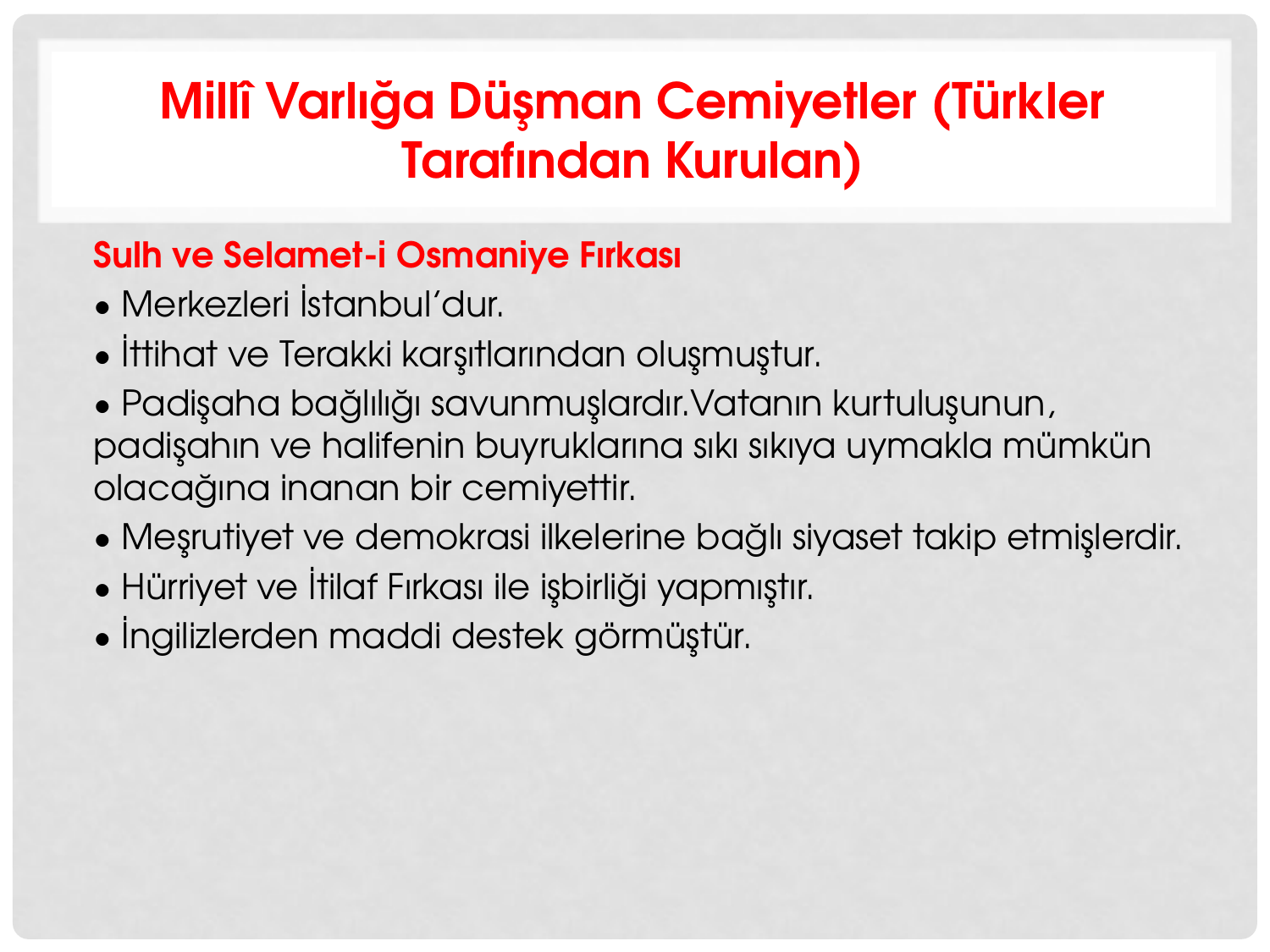

# Millî Varlığa Düşman Cemiyetler (Türkler Tarafından Kurulan)
Sulh ve Selamet-i Osmaniye Fırkası
• Merkezleri İstanbul’dur.
• İttihat ve Terakki karşıtlarından oluşmuştur.
• Padişaha bağlılığı savunmuşlardır.Vatanın kurtuluşunun, padişahın ve halifenin buyruklarına sıkı sıkıya uymakla mümkün olacağına inanan bir cemiyettir.
• Meşrutiyet ve demokrasi ilkelerine bağlı siyaset takip etmişlerdir.
• Hürriyet ve İtilaf Fırkası ile işbirliği yapmıştır.
• İngilizlerden maddi destek görmüştür.